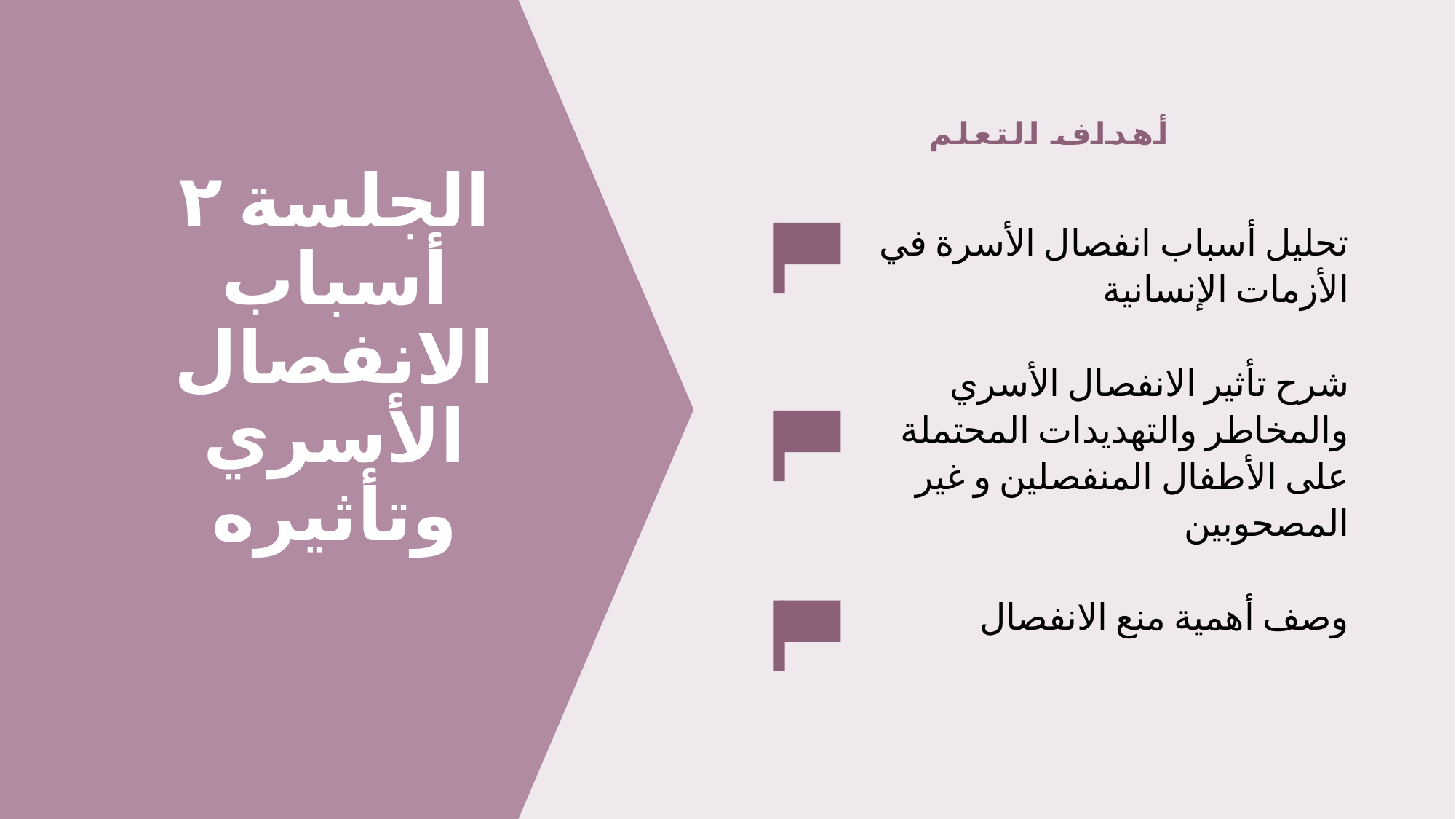

أهداف التعلم
تحليل أسباب انفصال الأسرة في الأزمات الإنسانية

شرح تأثير الانفصال الأسري والمخاطر والتهديدات المحتملة على الأطفال المنفصلين و غير المصحوبين

وصف أهمية منع الانفصال

# الجلسة ٢ أسباب الانفصال الأسري وتأثيره